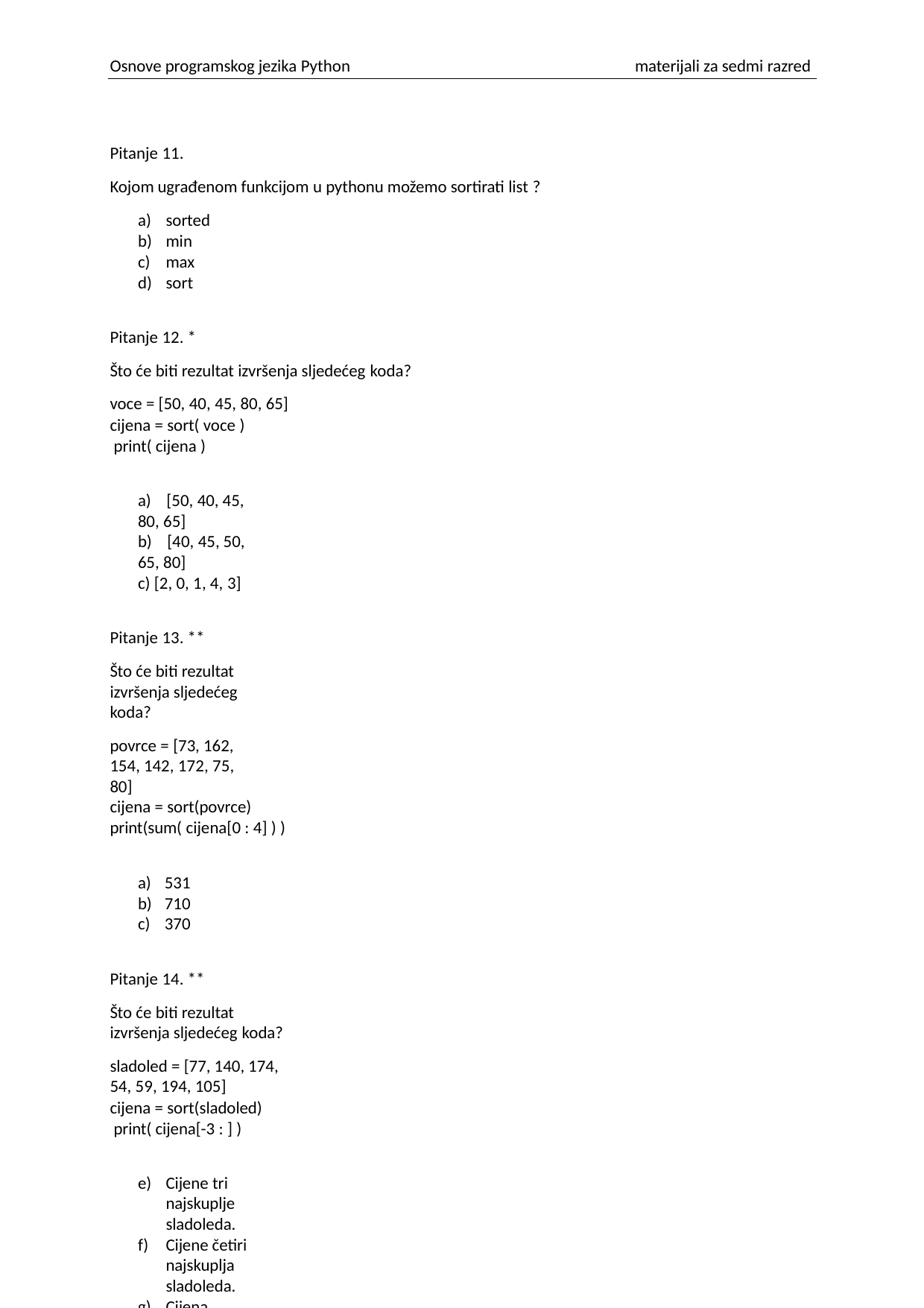

Osnove programskog jezika Python
materijali za sedmi razred

Pitanje 11.
Kojom ugrađenom funkcijom u pythonu možemo sortirati list ?
sorted
min
max
sort

Pitanje 12. *
Što će biti rezultat izvršenja sljedećeg koda?
voce = [50, 40, 45, 80, 65]
cijena = sort( voce )  print( cijena )

a)    [50, 40, 45, 80, 65]
b)    [40, 45, 50, 65, 80]
c) [2, 0, 1, 4, 3]

Pitanje 13. **
Što će biti rezultat izvršenja sljedećeg koda?
povrce = [73, 162, 154, 142, 172, 75, 80]
cijena = sort(povrce)  print(sum( cijena[0 : 4] ) )

a)   531
b)   710
c)   370

Pitanje 14. **
Što će biti rezultat izvršenja sljedećeg koda?
sladoled = [77, 140, 174, 54, 59, 194, 105]
cijena = sort(sladoled)  print( cijena[-3 : ] )

Cijene tri najskuplje sladoleda.
Cijene četiri najskuplja sladoleda.
Cijena najjeftinijeg sladoleda.
Posljednja naredba nije ispravno napisana, pa će Python dati poruku o pogrešci